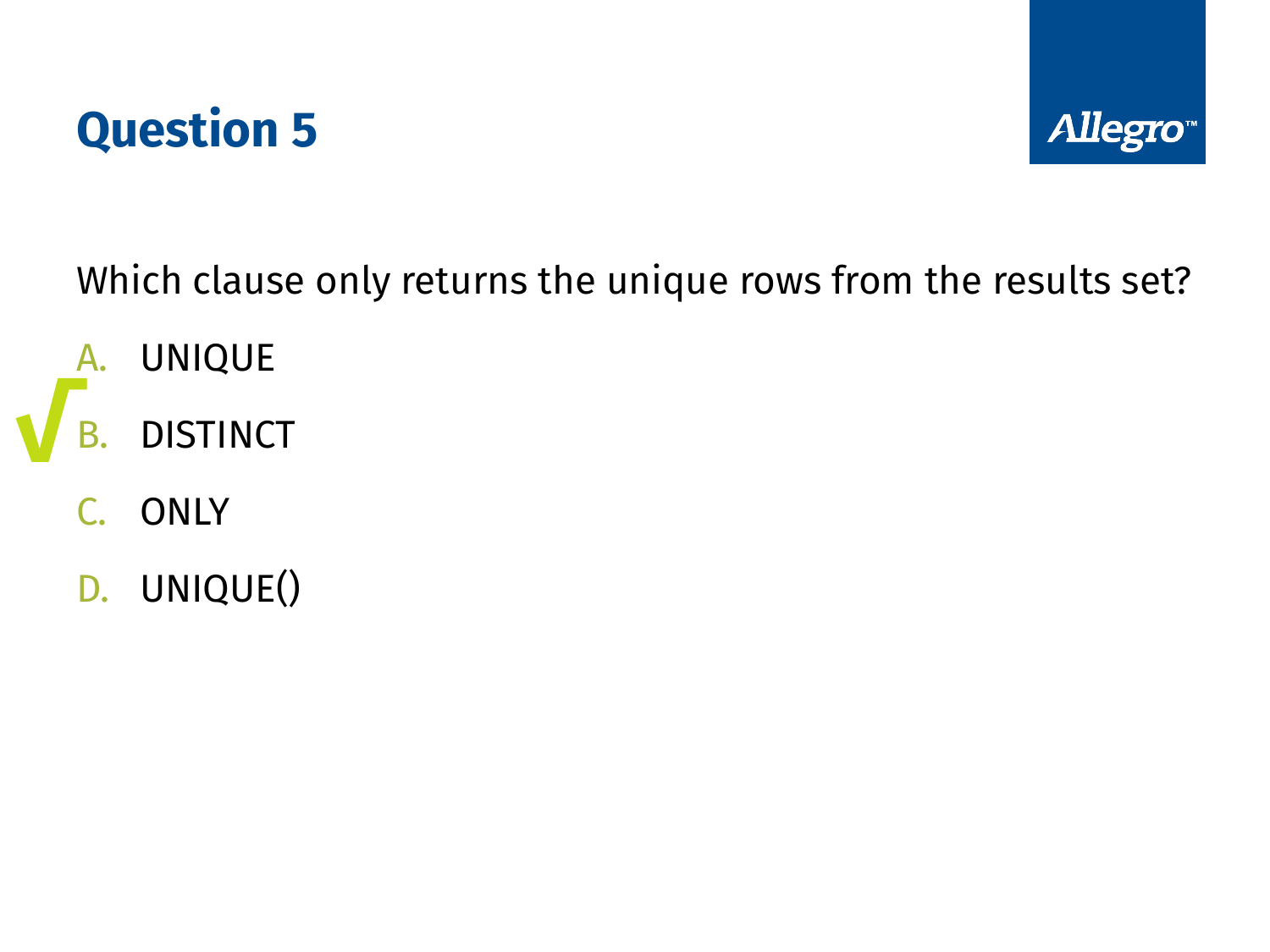

# Question 5

Which clause only returns the unique rows from the results set?
UNIQUE
DISTINCT
ONLY
UNIQUE()
√